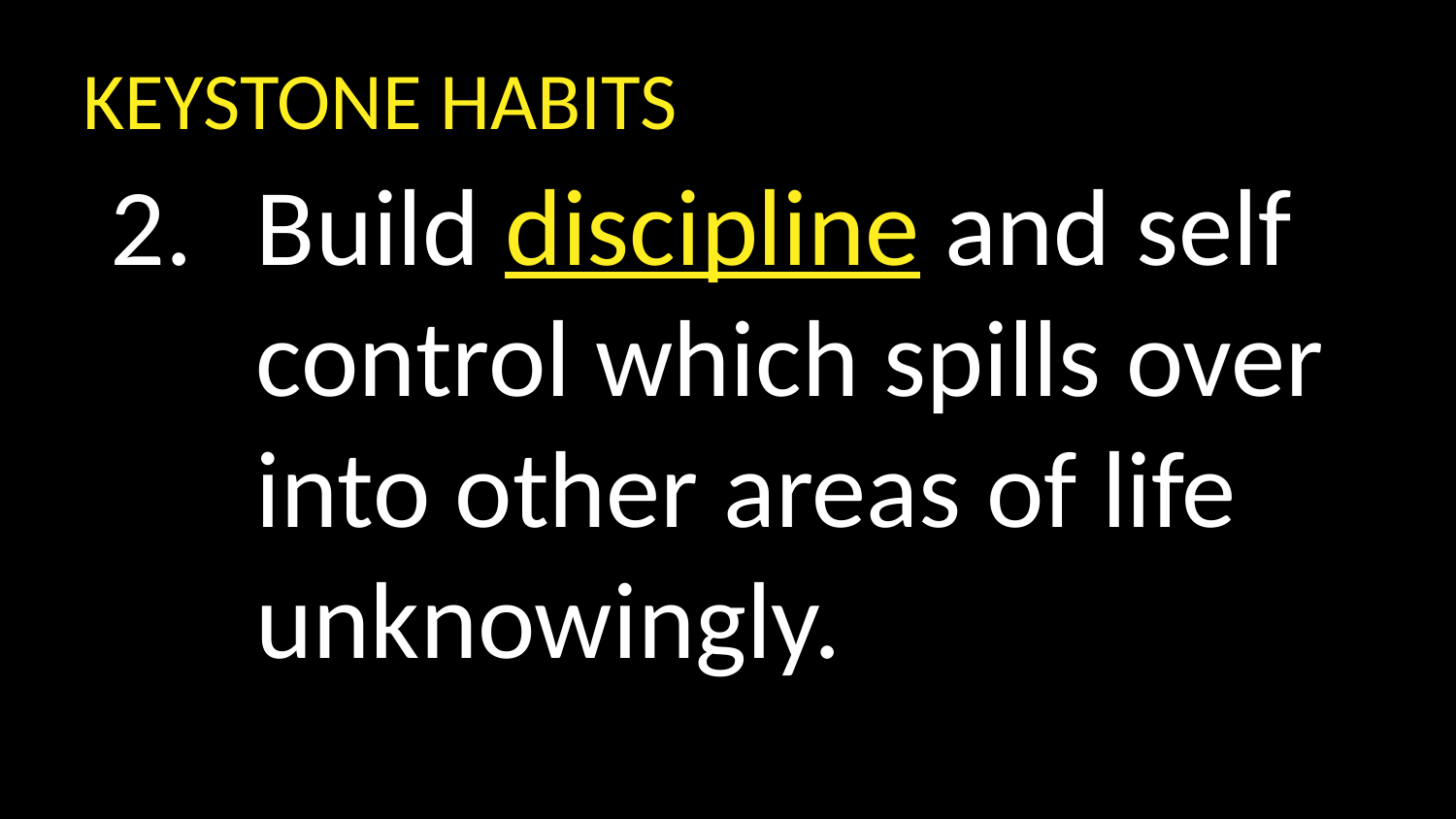

KEYSTONE HABITS
Build discipline and self control which spills over into other areas of life unknowingly.